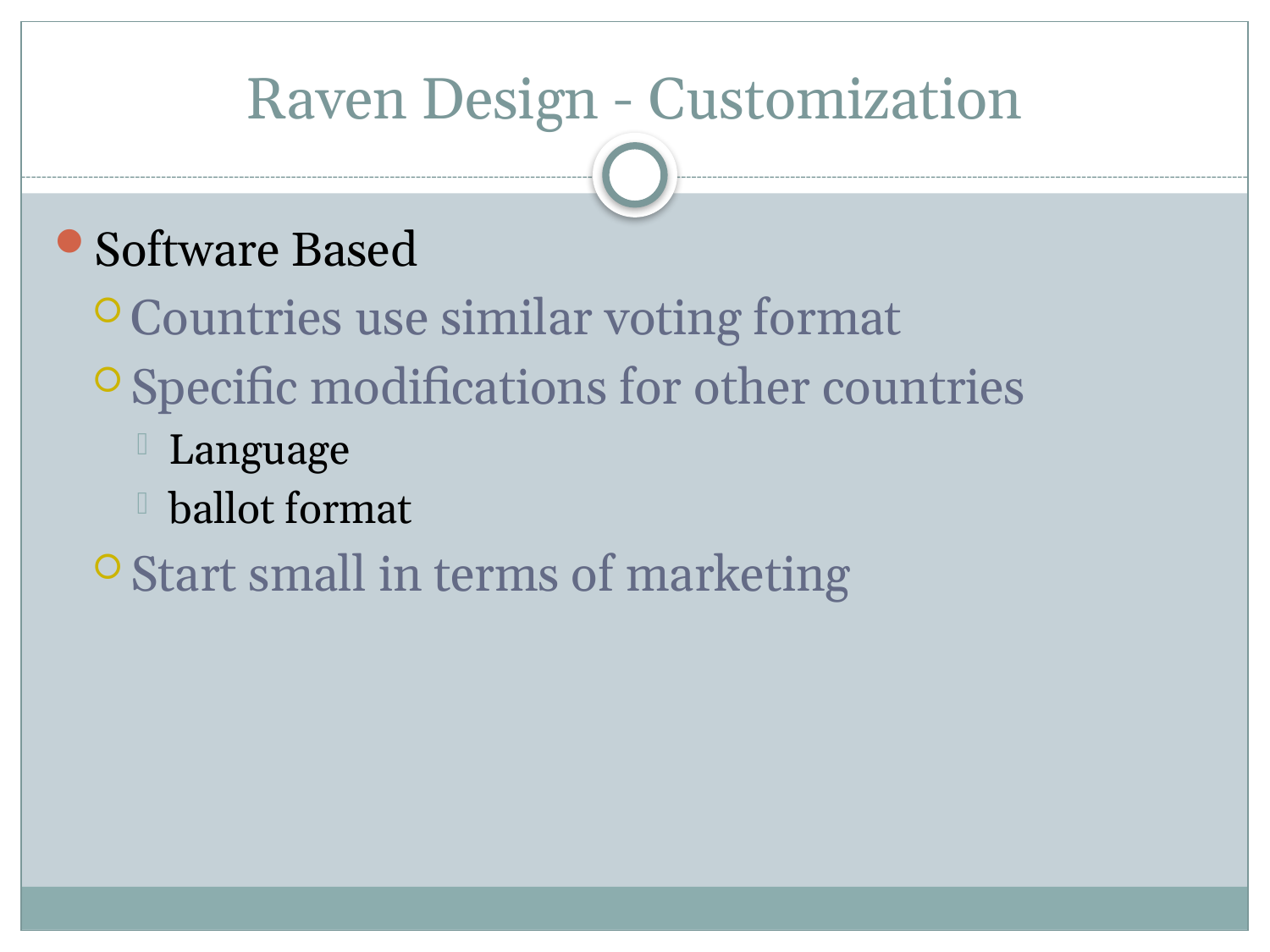

# Raven Design - Customization
Software Based
Countries use similar voting format
Specific modifications for other countries
Language
ballot format
Start small in terms of marketing